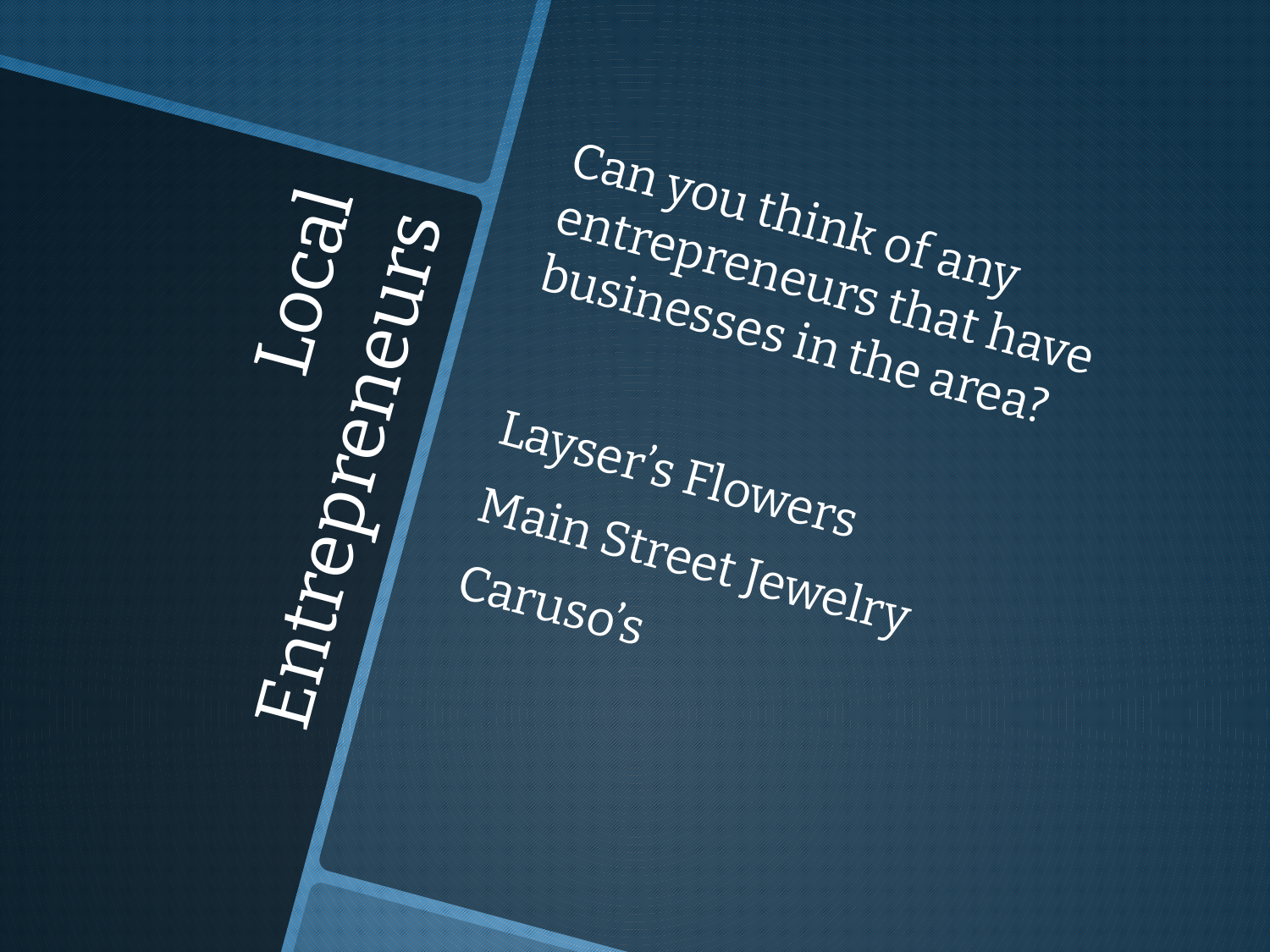

Can you think of any entrepreneurs that have businesses in the area?

Layser’s Flowers
Main Street Jewelry
Caruso’s

# Local Entrepreneurs